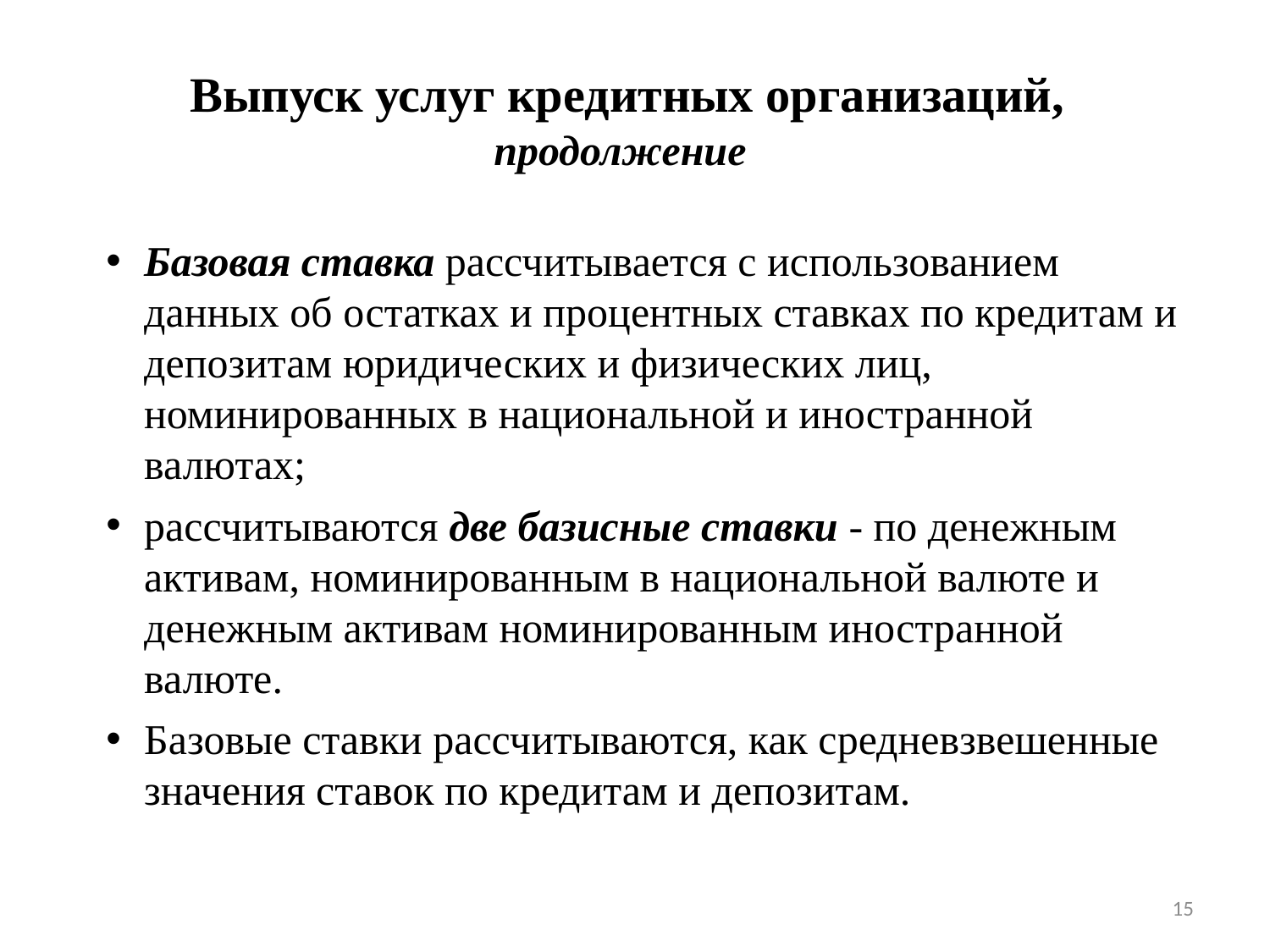

Выпуск услуг кредитных организаций, продолжение
Базовая ставка рассчитывается с использованием данных об остатках и процентных ставках по кредитам и депозитам юридических и физических лиц, номинированных в национальной и иностранной валютах;
рассчитываются две базисные ставки - по денежным активам, номинированным в национальной валюте и денежным активам номинированным иностранной валюте.
Базовые ставки рассчитываются, как средневзвешенные значения ставок по кредитам и депозитам.
15